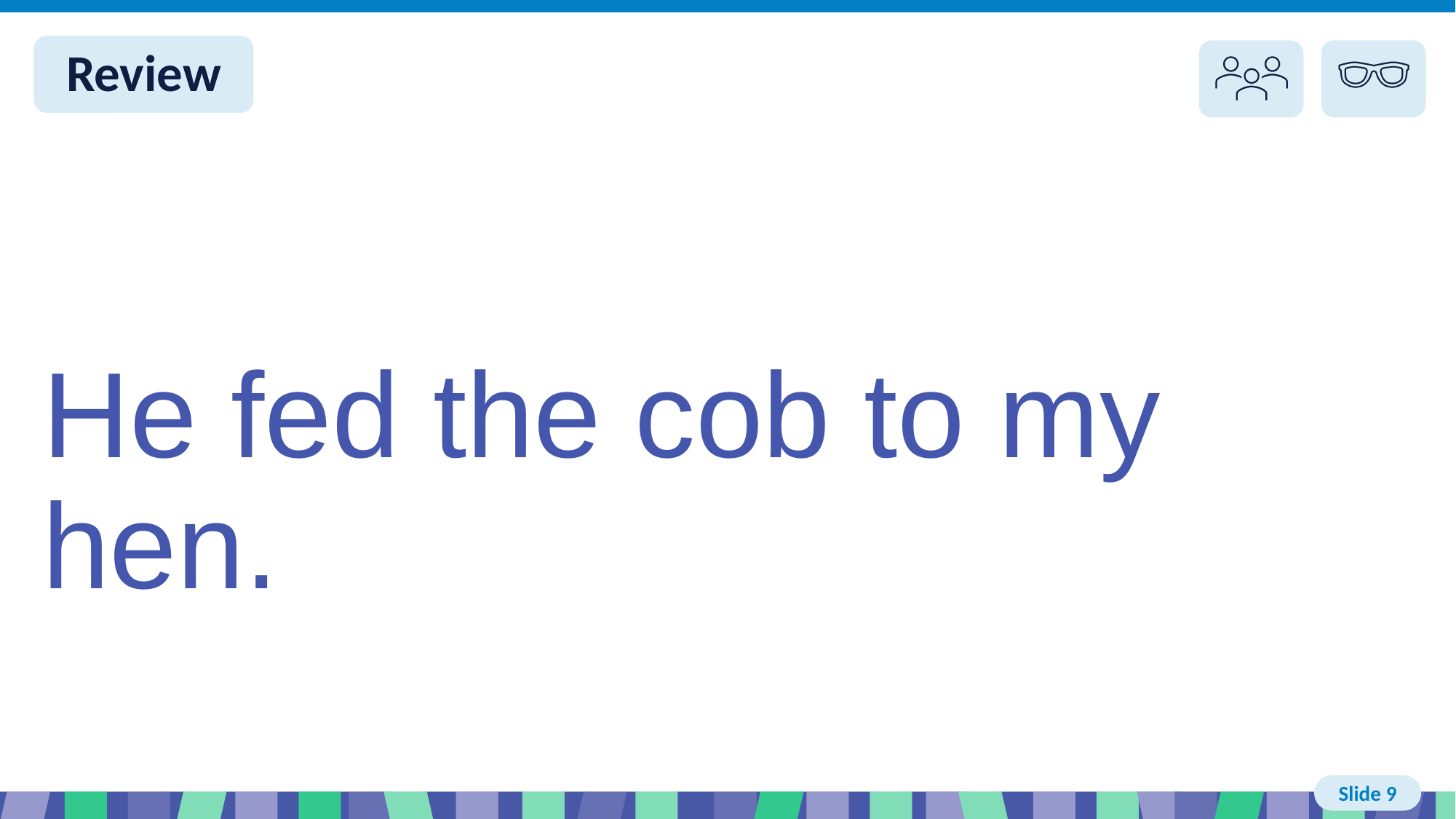

# Slide 9 Review You do
He fed the cob to my hen.